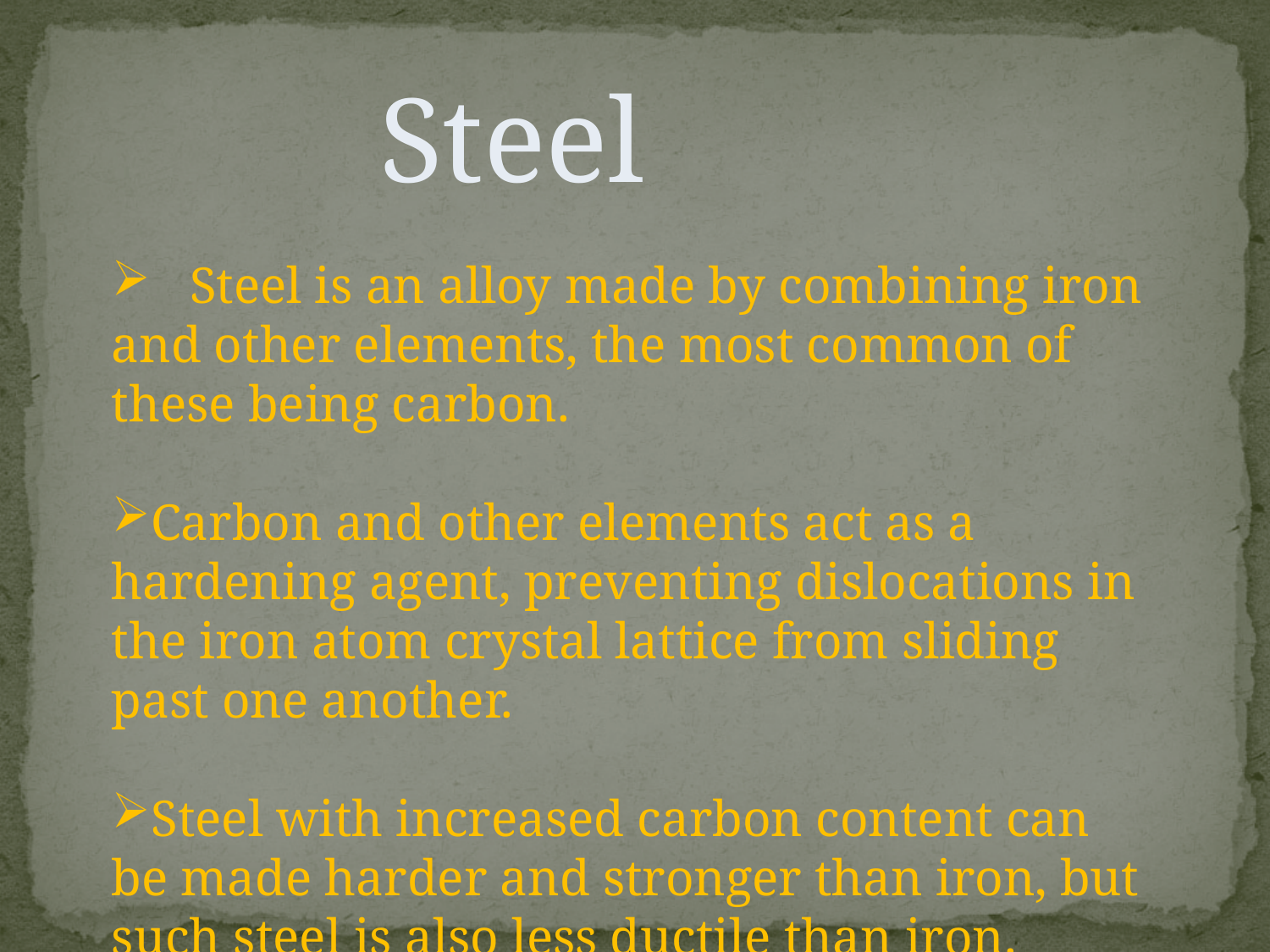

Steel
   Steel is an alloy made by combining iron and other elements, the most common of these being carbon.

Carbon and other elements act as a hardening agent, preventing dislocations in the iron atom crystal lattice from sliding past one another.

Steel with increased carbon content can be made harder and stronger than iron, but such steel is also less ductile than iron.